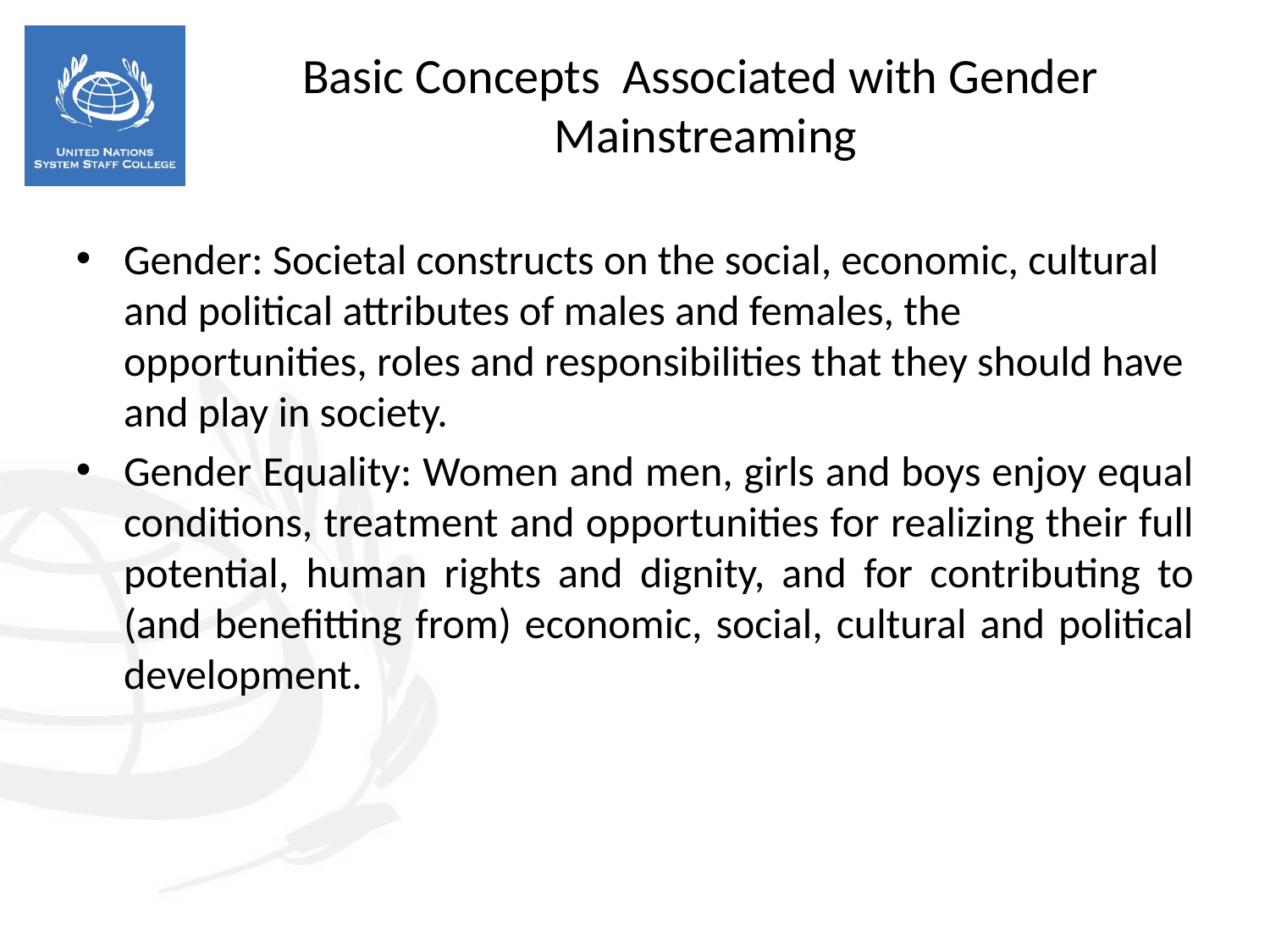

Basic Concepts  Associated with Gender  Mainstreaming
Gender: Societal constructs on the social, economic, cultural and political attributes of males and females, the opportunities, roles and responsibilities that they should have and play in society.
Gender Equality: Women and men, girls and boys enjoy equal conditions, treatment and opportunities for realizing their full potential, human rights and dignity, and for contributing to (and benefitting from) economic, social, cultural and political development.